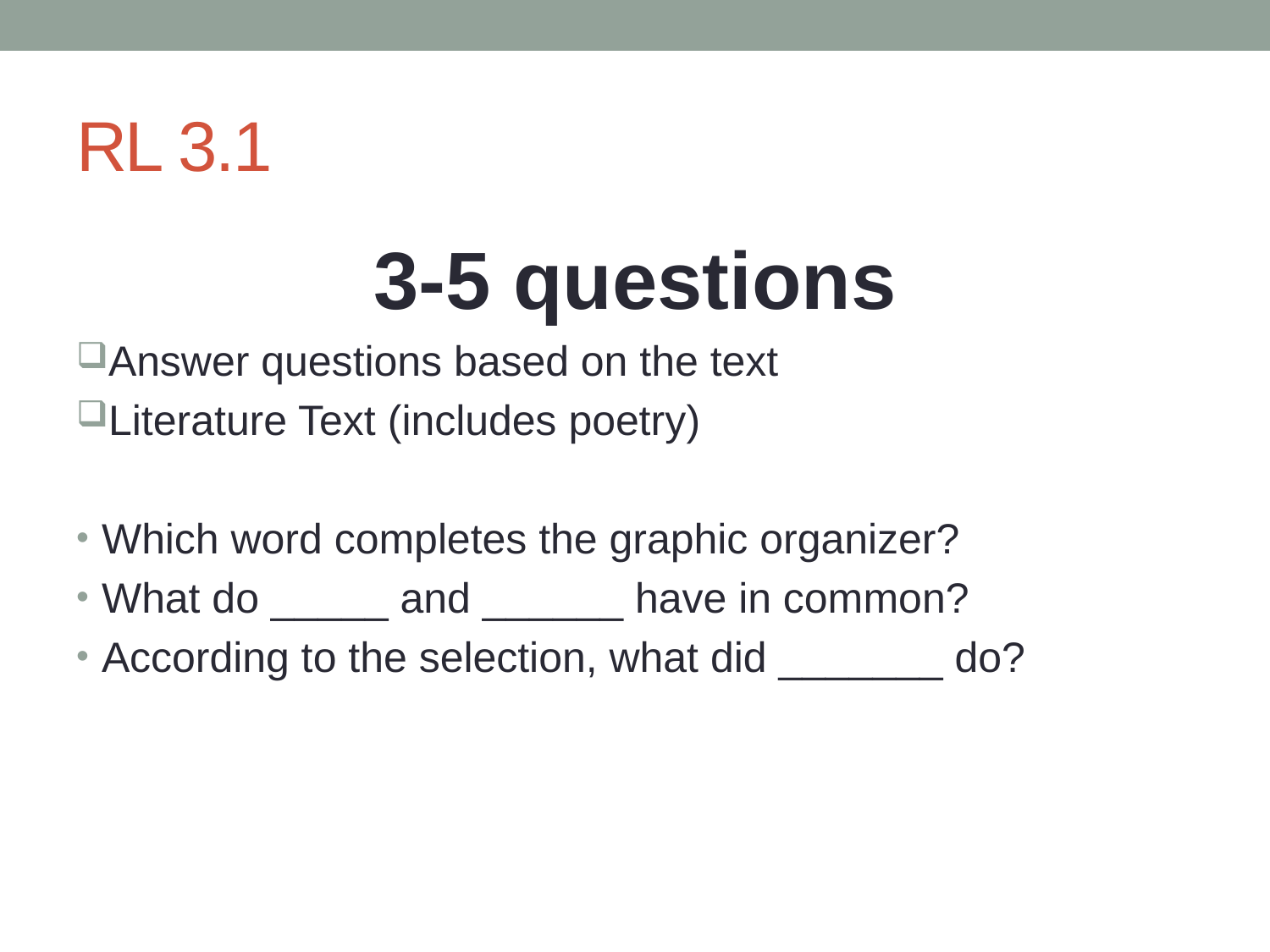

# RL 3.1
3-5 questions
Answer questions based on the text
Literature Text (includes poetry)

Which word completes the graphic organizer?
What do _____ and ______ have in common?
According to the selection, what did _______ do?